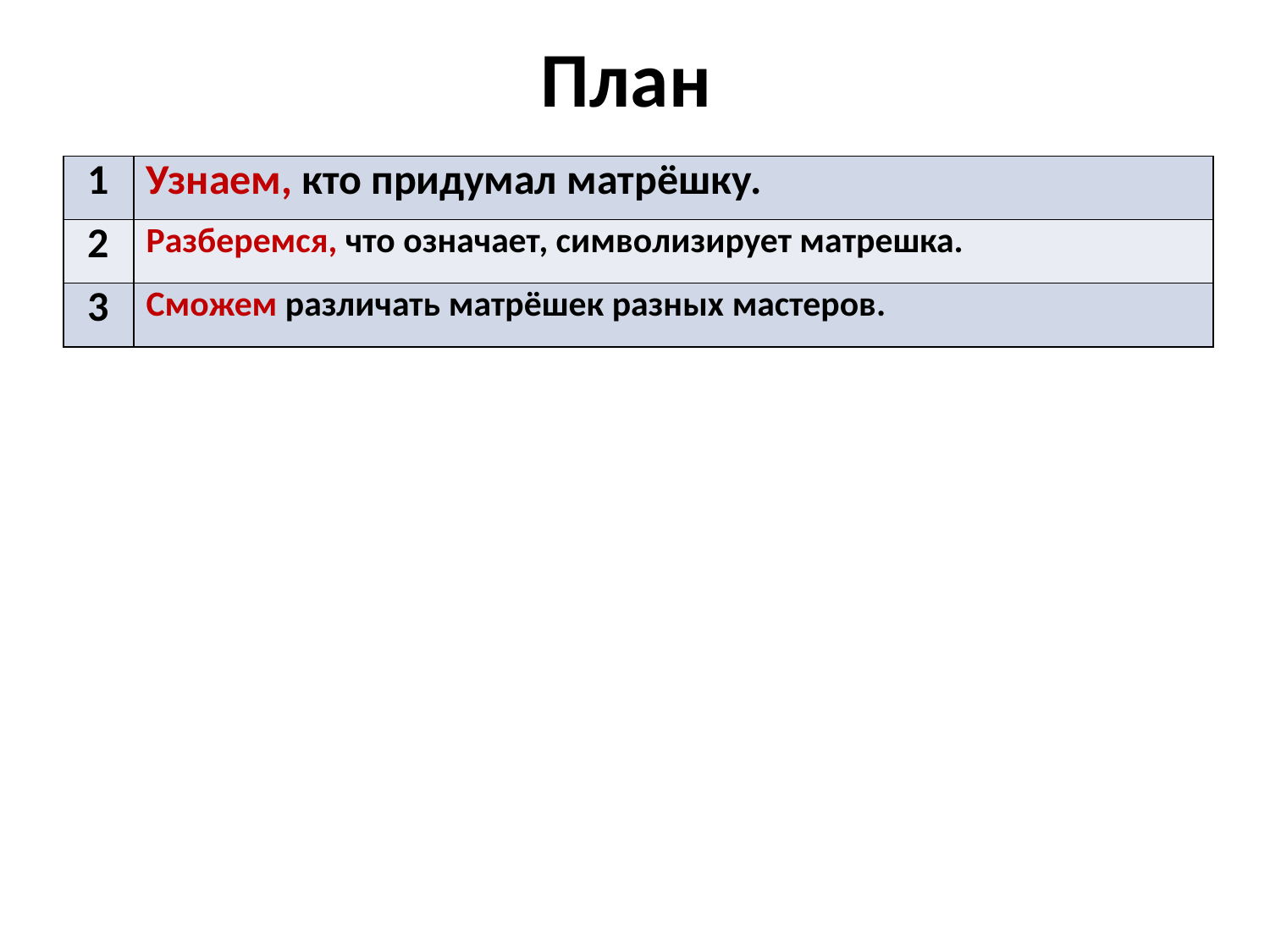

# План
| 1 | Узнаем, кто придумал матрёшку. |
| --- | --- |
| 2 | Разберемся, что означает, символизирует матрешка. |
| 3 | Сможем различать матрёшек разных мастеров. |